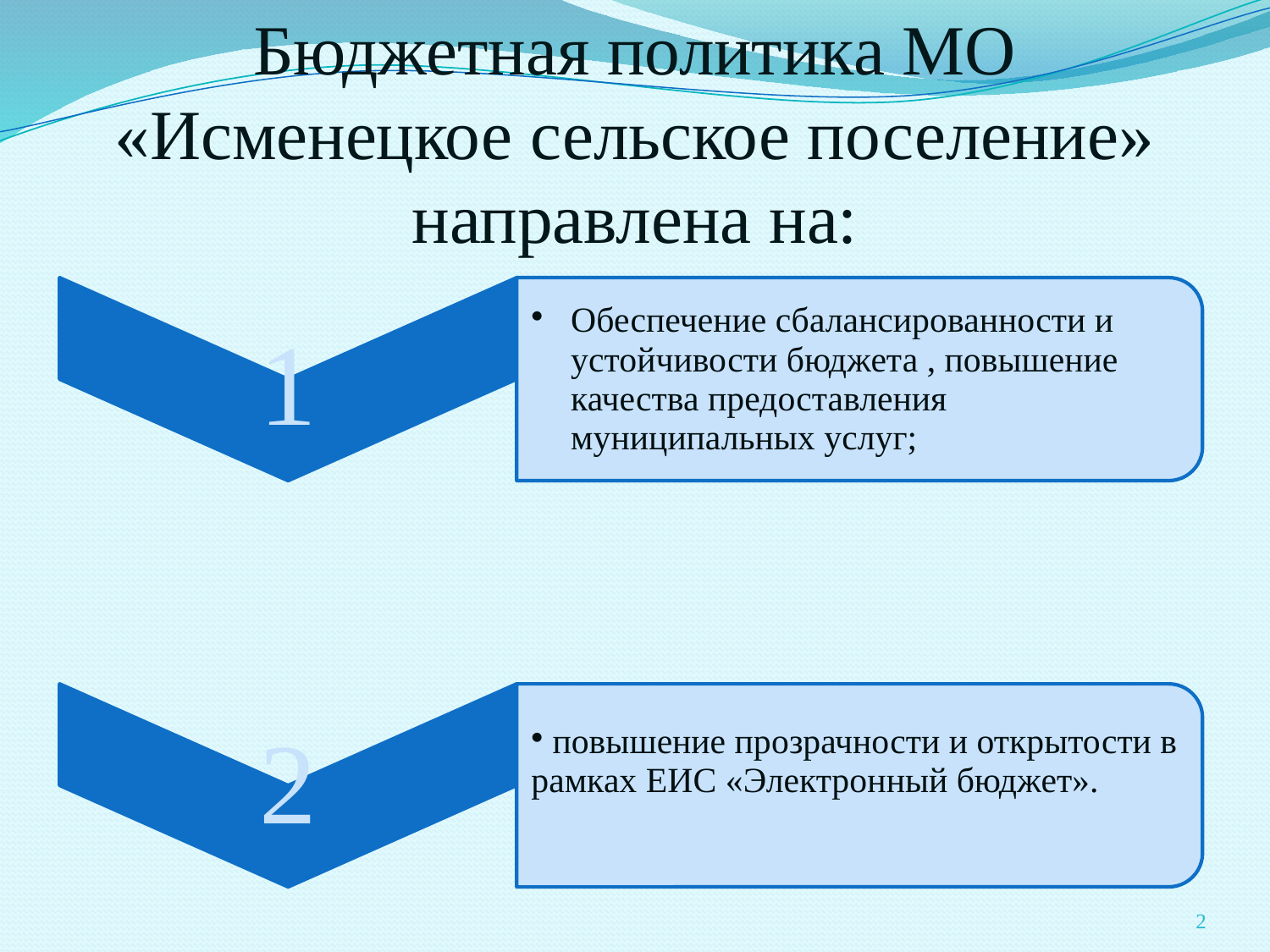

# Бюджетная политика МО «Исменецкое сельское поселение» направлена на:
1
Обеспечение сбалансированности и устойчивости бюджета , повышение качества предоставления муниципальных услуг;
 повышение прозрачности и открытости в рамках ЕИС «Электронный бюджет».
2
2